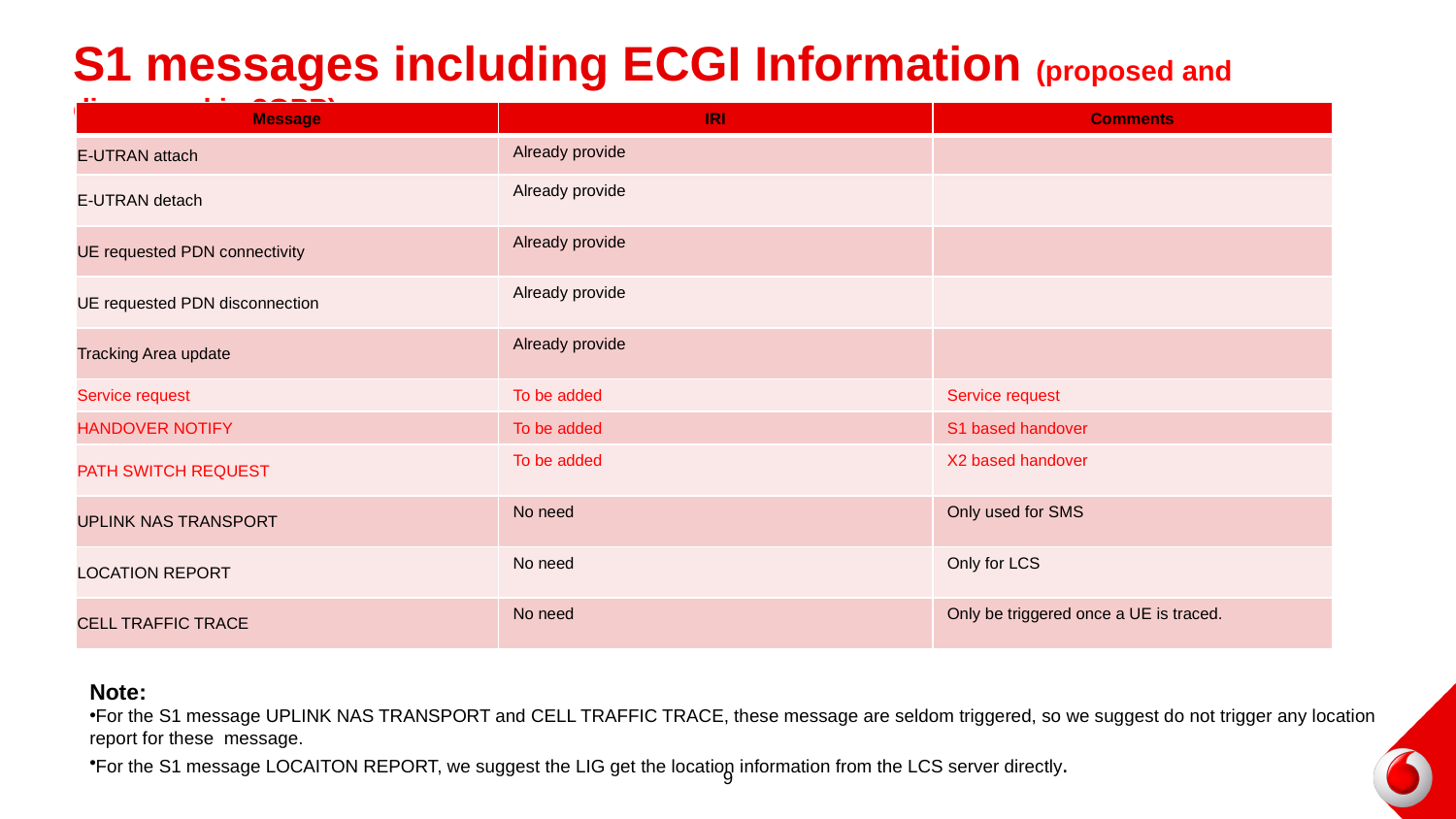

# S1 messages including ECGI Information (proposed and discussed in 3GPP)
| Message | IRI | Comments |
| --- | --- | --- |
| E-UTRAN attach | Already provide |  |
| E-UTRAN detach | Already provide |  |
| UE requested PDN connectivity | Already provide |  |
| UE requested PDN disconnection | Already provide |  |
| Tracking Area update | Already provide |  |
| Service request | To be added | Service request |
| HANDOVER NOTIFY | To be added | S1 based handover |
| PATH SWITCH REQUEST | To be added | X2 based handover |
| UPLINK NAS TRANSPORT | No need | Only used for SMS |
| LOCATION REPORT | No need | Only for LCS |
| CELL TRAFFIC TRACE | No need | Only be triggered once a UE is traced. |
Note:
For the S1 message UPLINK NAS TRANSPORT and CELL TRAFFIC TRACE, these message are seldom triggered, so we suggest do not trigger any location report for these  message.
For the S1 message LOCAITON REPORT, we suggest the LIG get the location information from the LCS server directly.
9